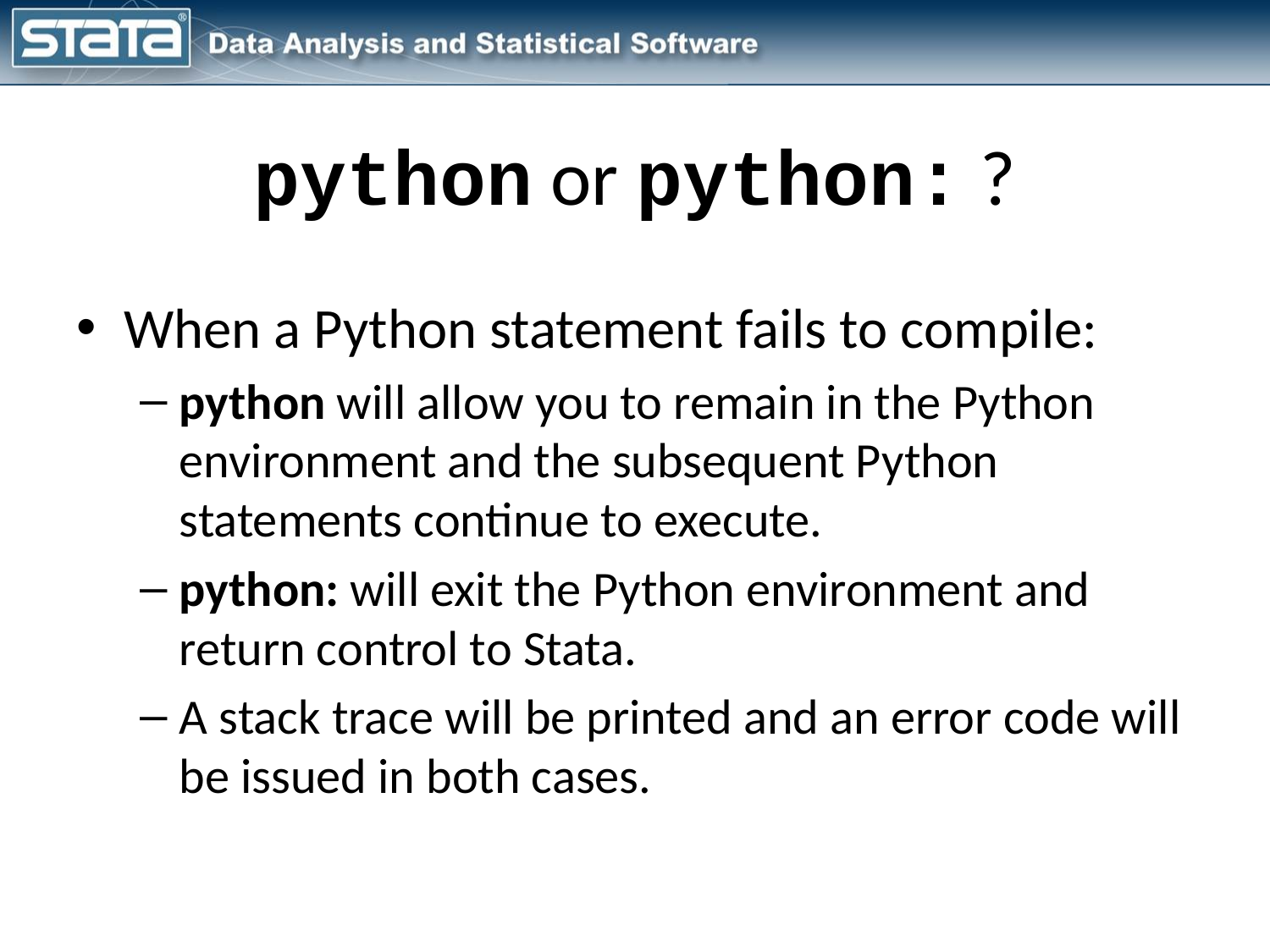

# python or python: ?
When a Python statement fails to compile:
python will allow you to remain in the Python environment and the subsequent Python statements continue to execute.
python: will exit the Python environment and return control to Stata.
A stack trace will be printed and an error code will be issued in both cases.